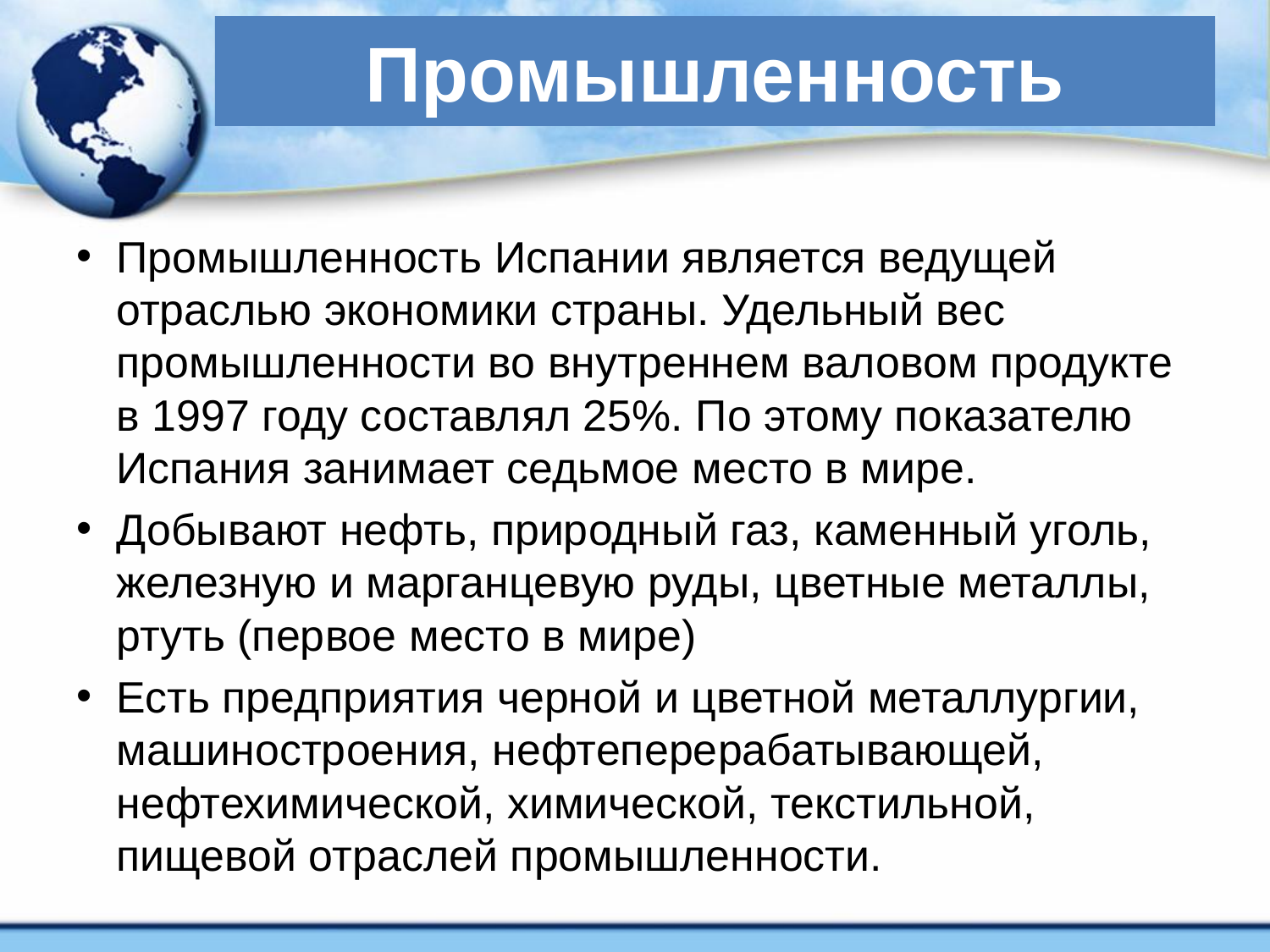

# Промышленность
Промышленность Испании является ведущей отраслью экономики страны. Удельный вес промышленности во внутреннем валовом продукте в 1997 году составлял 25%. По этому показателю Испания занимает седьмое место в мире.
Добывают нефть, природный газ, каменный уголь, железную и марганцевую руды, цветные металлы, ртуть (первое место в мире)
Есть предприятия черной и цветной металлургии, машиностроения, нефтеперерабатывающей, нефтехимической, химической, текстильной, пищевой отраслей промышленности.